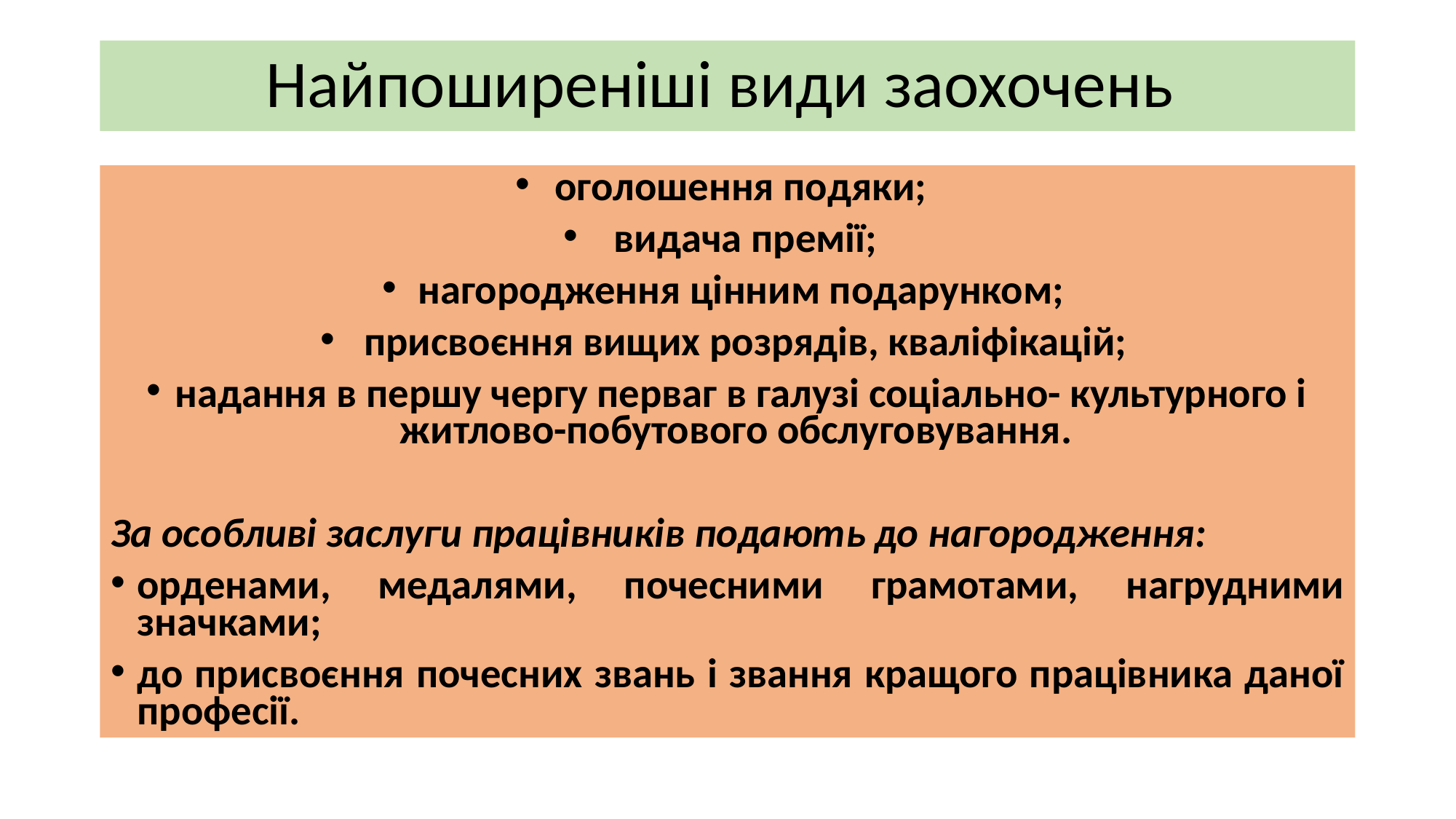

# Найпоширеніші види заохочень
оголошення подяки;
 видача премії;
нагородження цінним подарунком;
 присвоєння вищих розрядів, кваліфікацій;
надання в першу чергу перваг в галузі соціально- культурного і житлово-побутового обслуговування.

За особливі заслуги працівників подають до нагородження:
орденами, медалями, почесними грамотами, нагрудними значками;
до присвоєння почесних звань і звання кращого працівника даної професії.